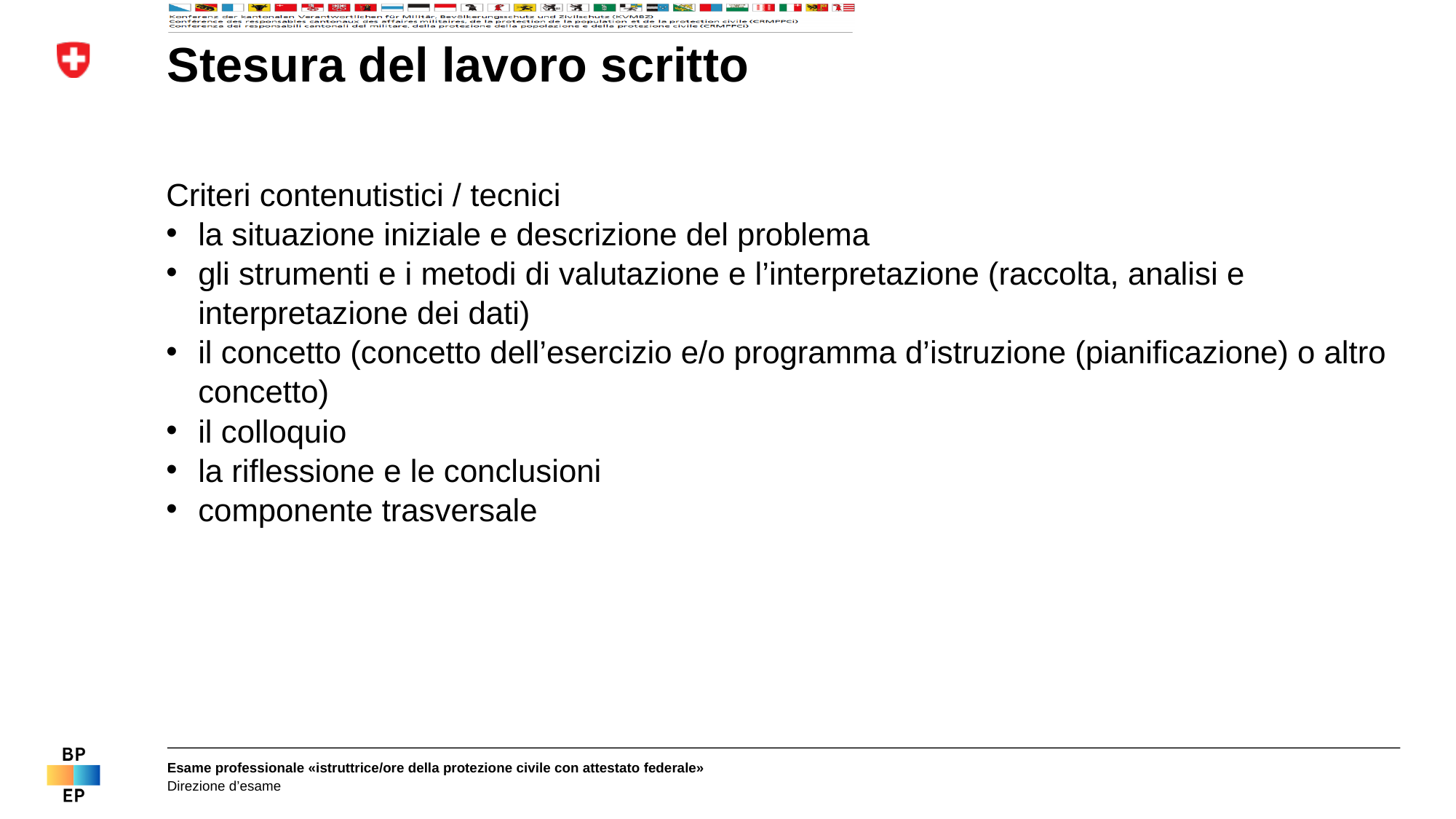

# Stesura del lavoro scritto
Criteri contenutistici / tecnici
la situazione iniziale e descrizione del problema
gli strumenti e i metodi di valutazione e l’interpretazione (raccolta, analisi e interpretazione dei dati)
il concetto (concetto dell’esercizio e/o programma d’istruzione (pianificazione) o altro concetto)
il colloquio
la riflessione e le conclusioni
componente trasversale

Esame professionale «istruttrice/ore della protezione civile con attestato federale»
Direzione d’esame